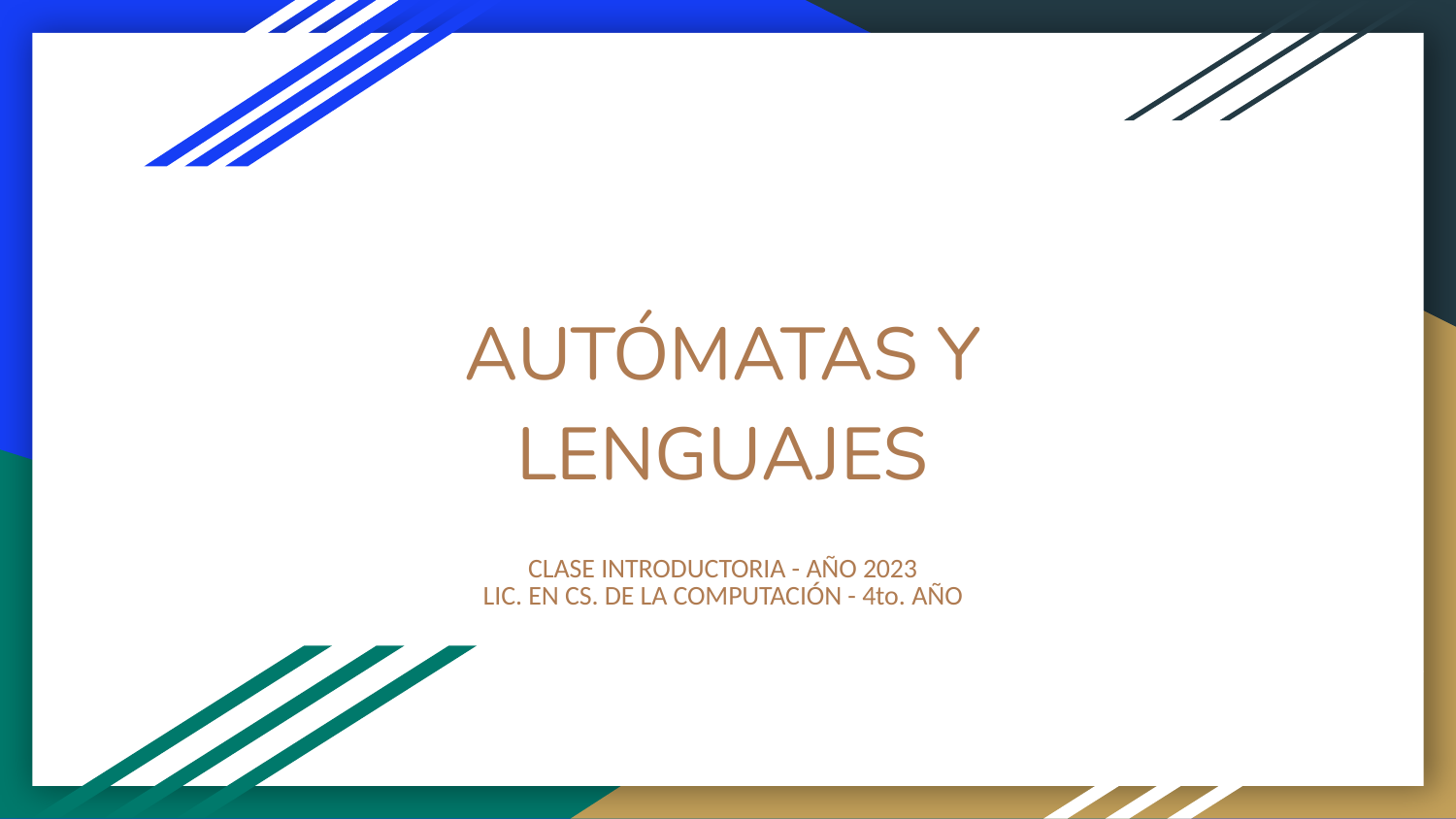

# AUTÓMATAS Y LENGUAJES
CLASE INTRODUCTORIA - AÑO 2023
LIC. EN CS. DE LA COMPUTACIÓN - 4to. AÑO